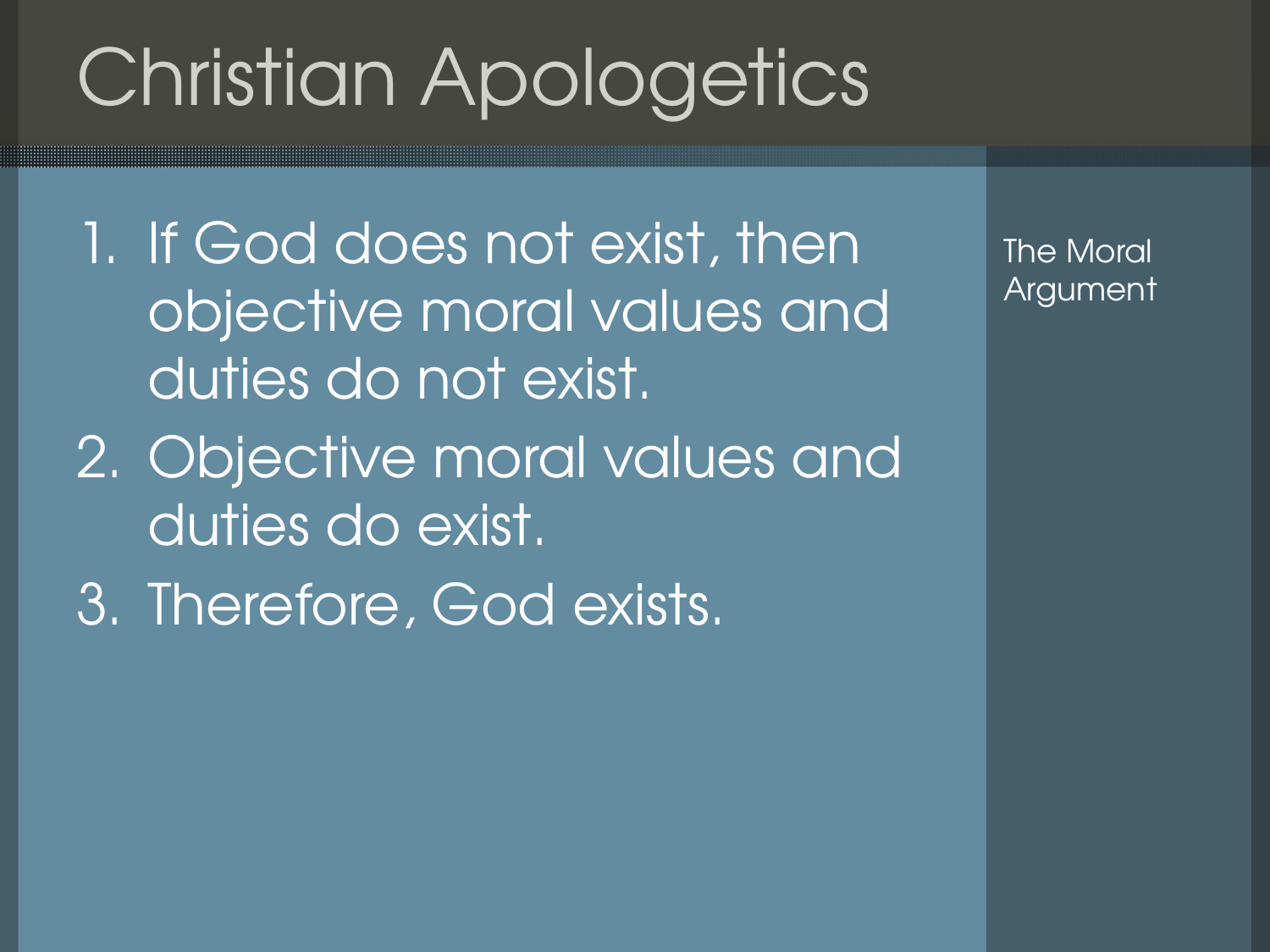

# Christian Apologetics
If God does not exist, then objective moral values and duties do not exist.
Objective moral values and duties do exist.
Therefore, God exists.

The Moral Argument